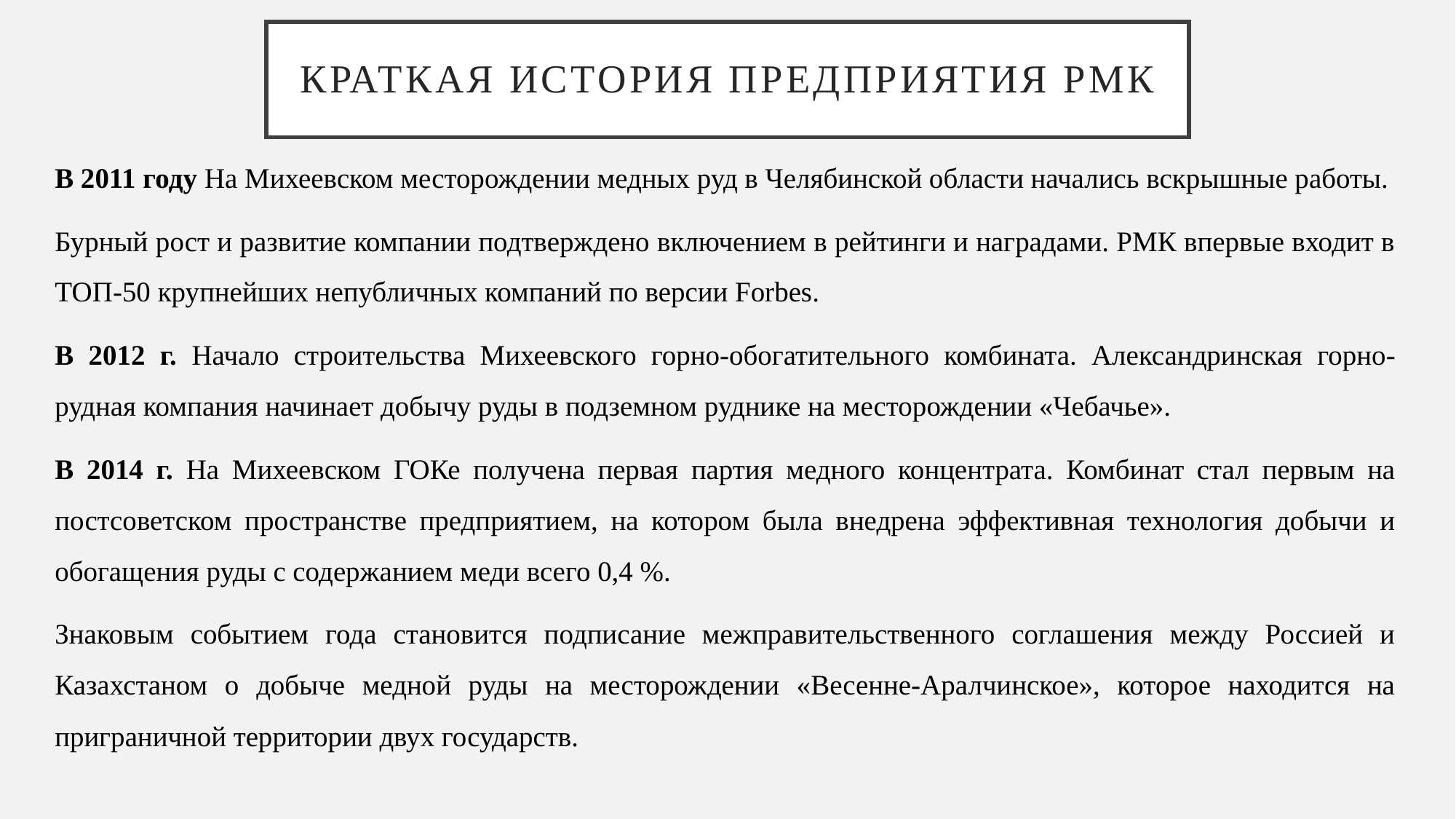

# Краткая история предприятия РМК
В 2011 году На Михеевском месторождении медных руд в Челябинской области начались вскрышные работы.
Бурный рост и развитие компании подтверждено включением в рейтинги и наградами. РМК впервые входит в ТОП-50 крупнейших непубличных компаний по версии Forbes.
В 2012 г. Начало строительства Михеевского горно-обогатительного комбината. Александринская горно-рудная компания начинает добычу руды в подземном руднике на месторождении «Чебачье».
В 2014 г. На Михеевском ГОКе получена первая партия медного концентрата. Комбинат стал первым на постсоветском пространстве предприятием, на котором была внедрена эффективная технология добычи и обогащения руды с содержанием меди всего 0,4 %.
Знаковым событием года становится подписание межправительственного соглашения между Россией и Казахстаном о добыче медной руды на месторождении «Весенне-Аралчинское», которое находится на приграничной территории двух государств.